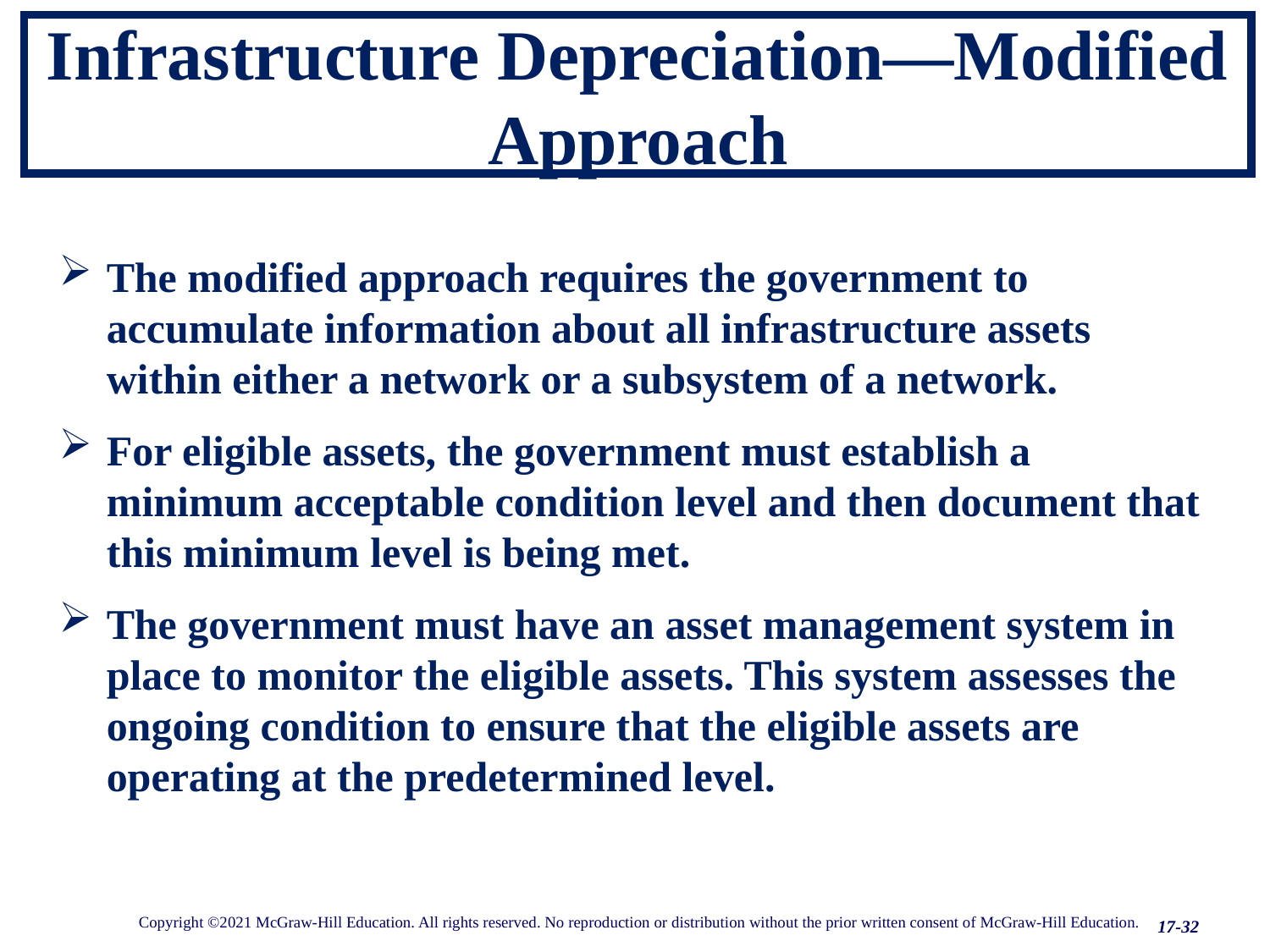

# Infrastructure Depreciation—Modified Approach
The modified approach requires the government to accumulate information about all infrastructure assets within either a network or a subsystem of a network.
For eligible assets, the government must establish a minimum acceptable condition level and then document that this minimum level is being met.
The government must have an asset management system in place to monitor the eligible assets. This system assesses the ongoing condition to ensure that the eligible assets are operating at the predetermined level.
17-32
Copyright ©2021 McGraw-Hill Education. All rights reserved. No reproduction or distribution without the prior written consent of McGraw-Hill Education.